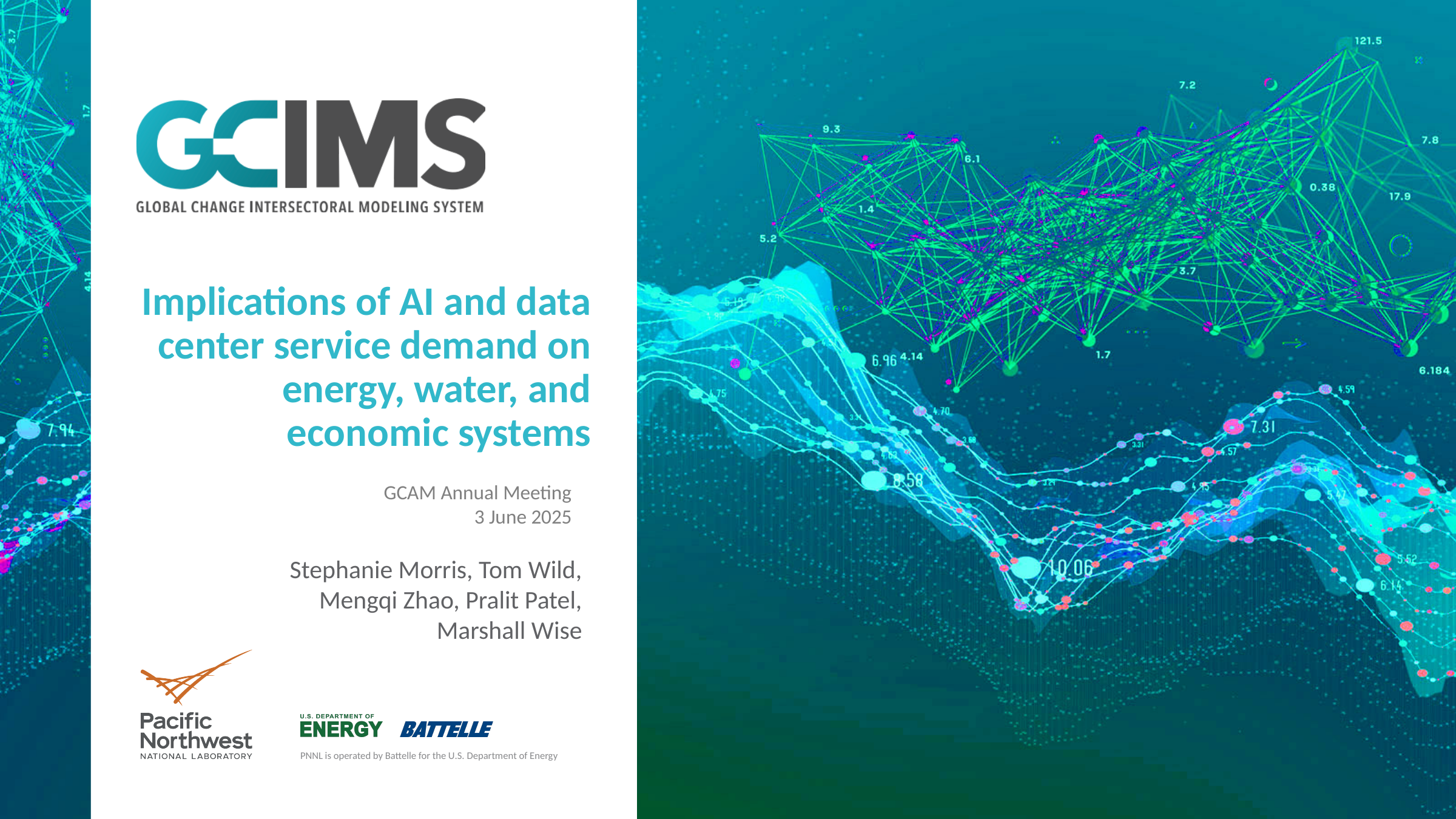

# Implications of AI and data center service demand on energy, water, and economic systems
GCAM Annual Meeting
3 June 2025
Stephanie Morris, Tom Wild, Mengqi Zhao, Pralit Patel, Marshall Wise